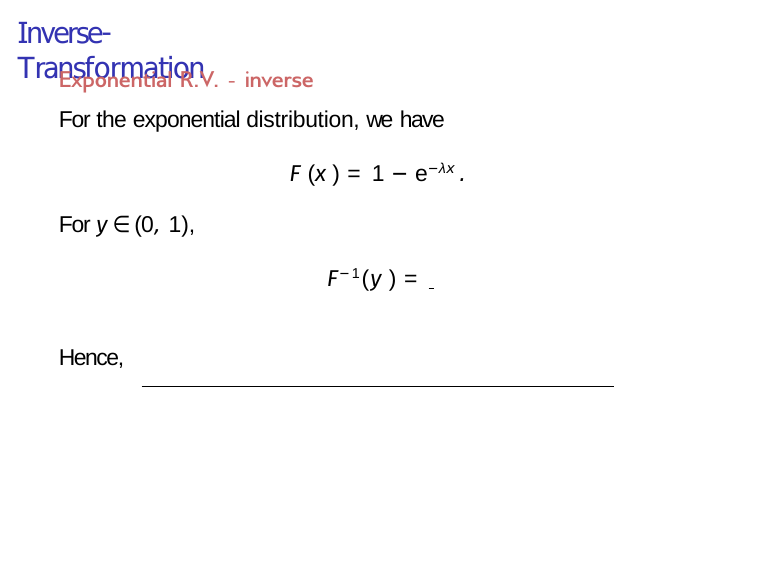

# Inverse-Transformation
Exponential R.V. - inverse
For the exponential distribution, we have

F (x ) = 1 − e−λx .
For y ∈ (0, 1),
F−1(y ) =
Hence,